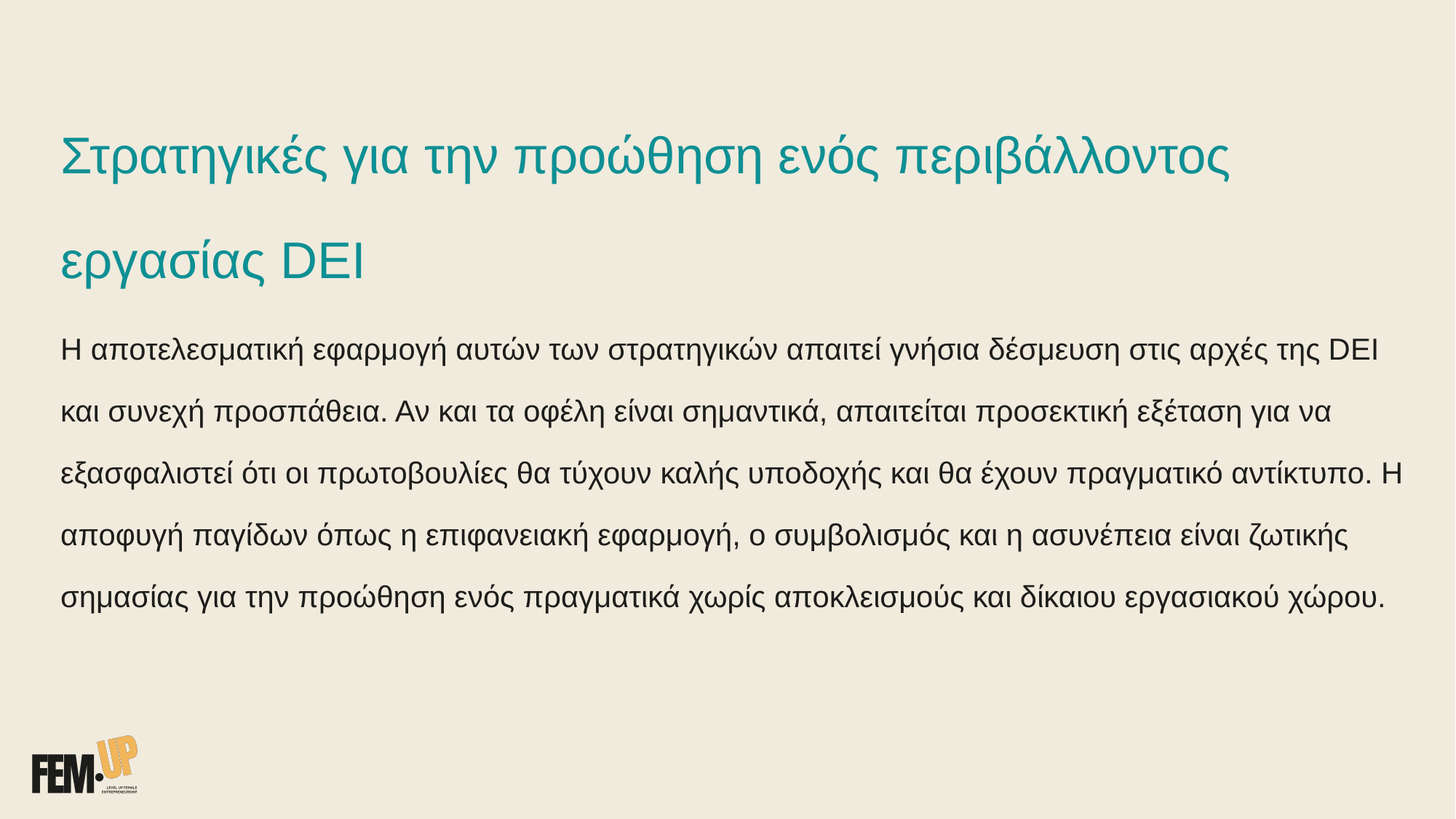

Στρατηγικές για την προώθηση ενός περιβάλλοντος εργασίας DEI
Η αποτελεσματική εφαρμογή αυτών των στρατηγικών απαιτεί γνήσια δέσμευση στις αρχές της DEI και συνεχή προσπάθεια. Αν και τα οφέλη είναι σημαντικά, απαιτείται προσεκτική εξέταση για να εξασφαλιστεί ότι οι πρωτοβουλίες θα τύχουν καλής υποδοχής και θα έχουν πραγματικό αντίκτυπο. Η αποφυγή παγίδων όπως η επιφανειακή εφαρμογή, ο συμβολισμός και η ασυνέπεια είναι ζωτικής σημασίας για την προώθηση ενός πραγματικά χωρίς αποκλεισμούς και δίκαιου εργασιακού χώρου.